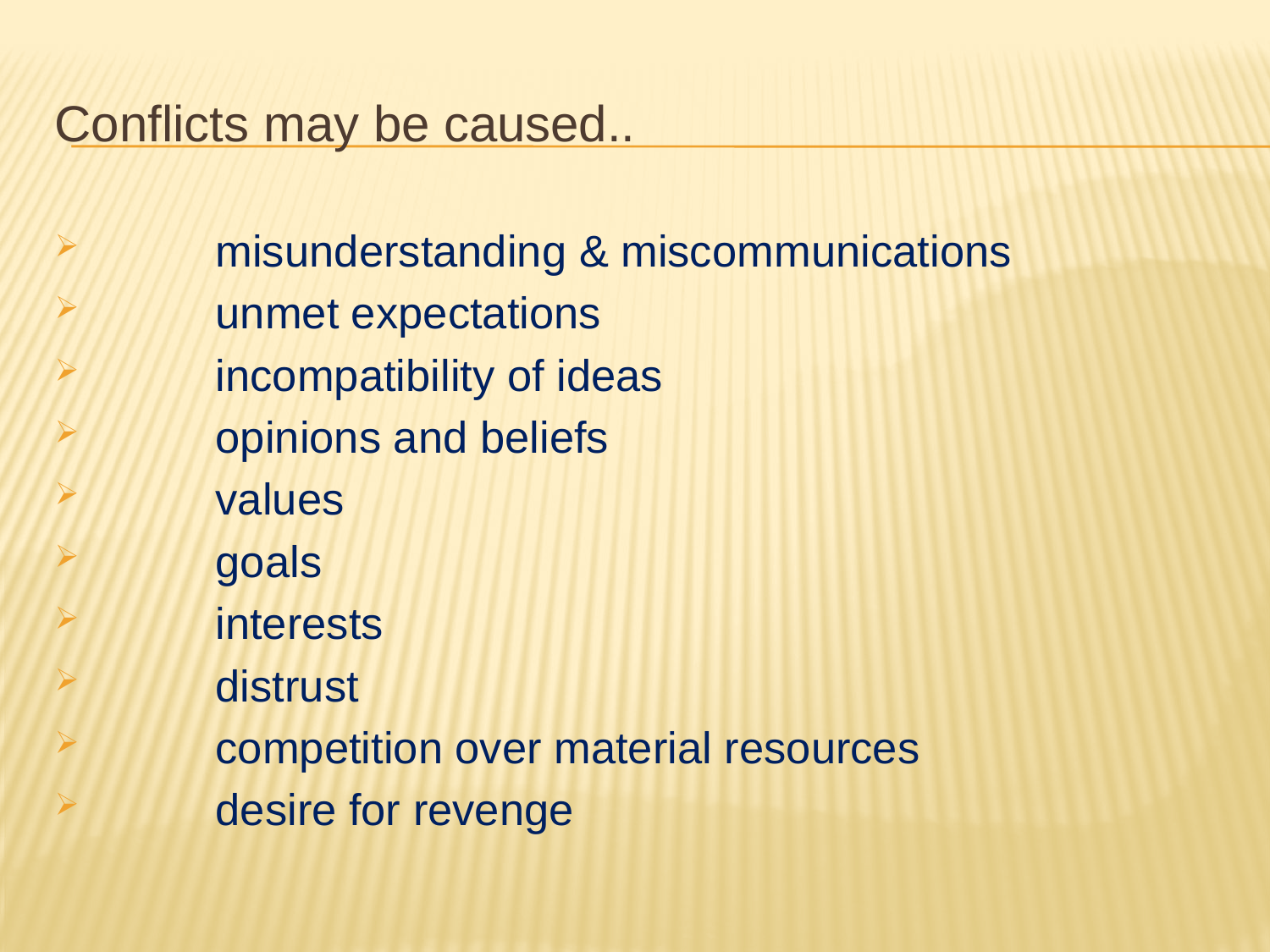

Conflicts may be caused..

	misunderstanding & miscommunications
	unmet expectations
	incompatibility of ideas
	opinions and beliefs
	values
	goals
	interests
	distrust
	competition over material resources
	desire for revenge